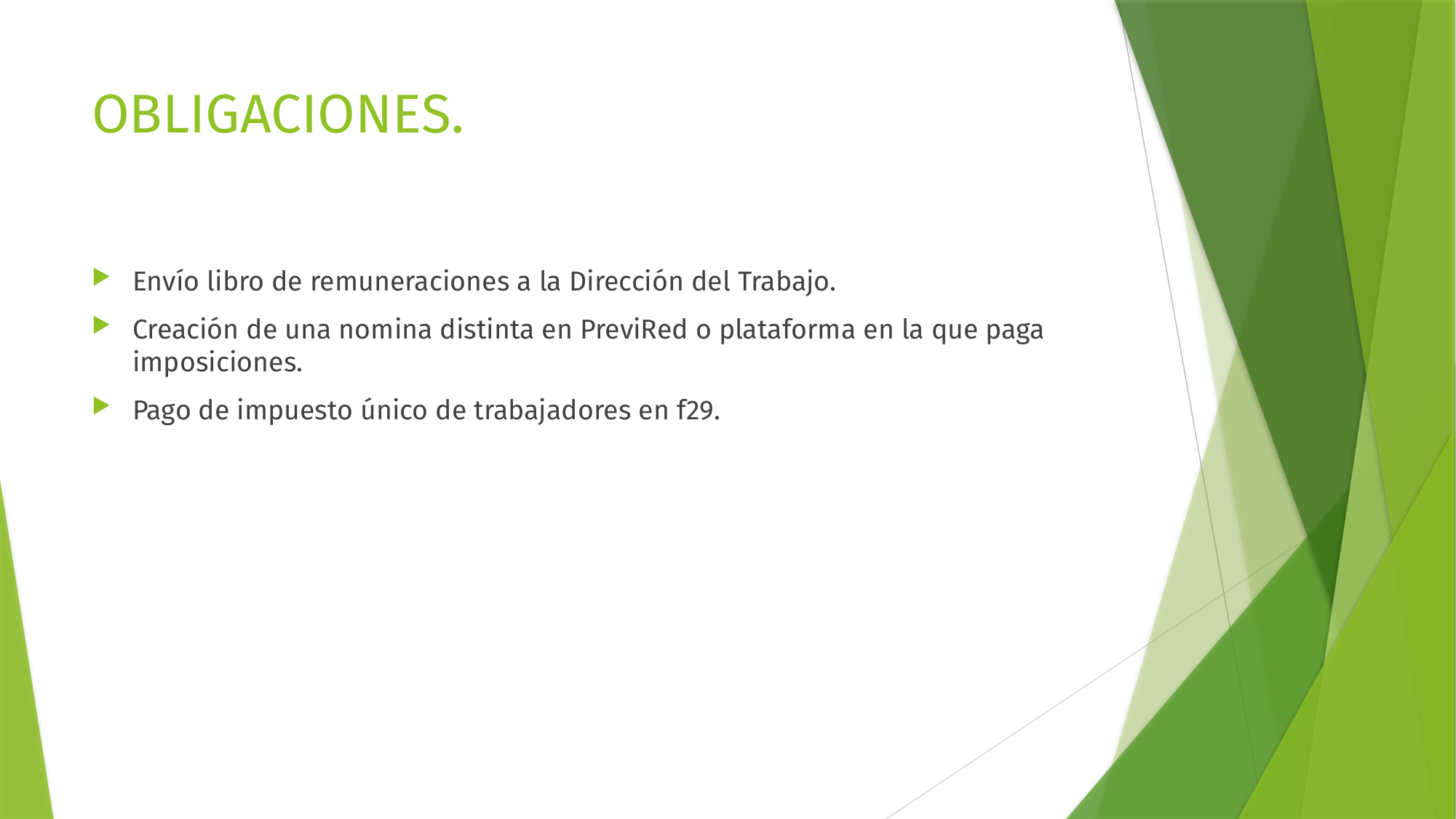

# OBLIGACIONES.
Envío libro de remuneraciones a la Dirección del Trabajo.
Creación de una nomina distinta en PreviRed o plataforma en la que paga imposiciones.
Pago de impuesto único de trabajadores en f29.